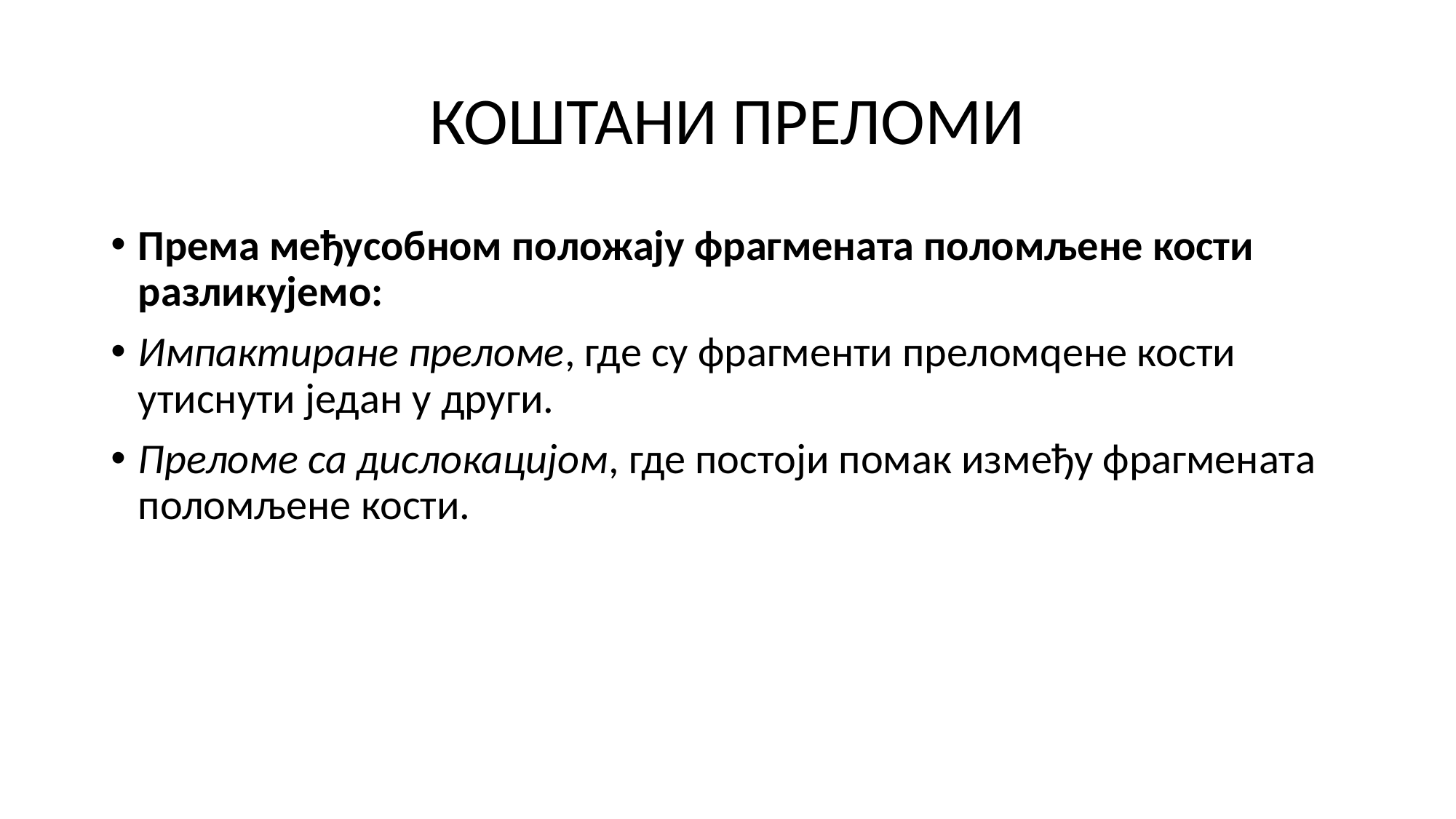

# КОШТАНИ ПРЕЛОМИ
Према међусобном положају фрагмената поломљене кости разликујемо:
Импактиране преломе, где су фрагменти преломqене кости утиснути један у други.
Преломе са дислокацијом, где постоји помак између фрагмената поломљене кости.